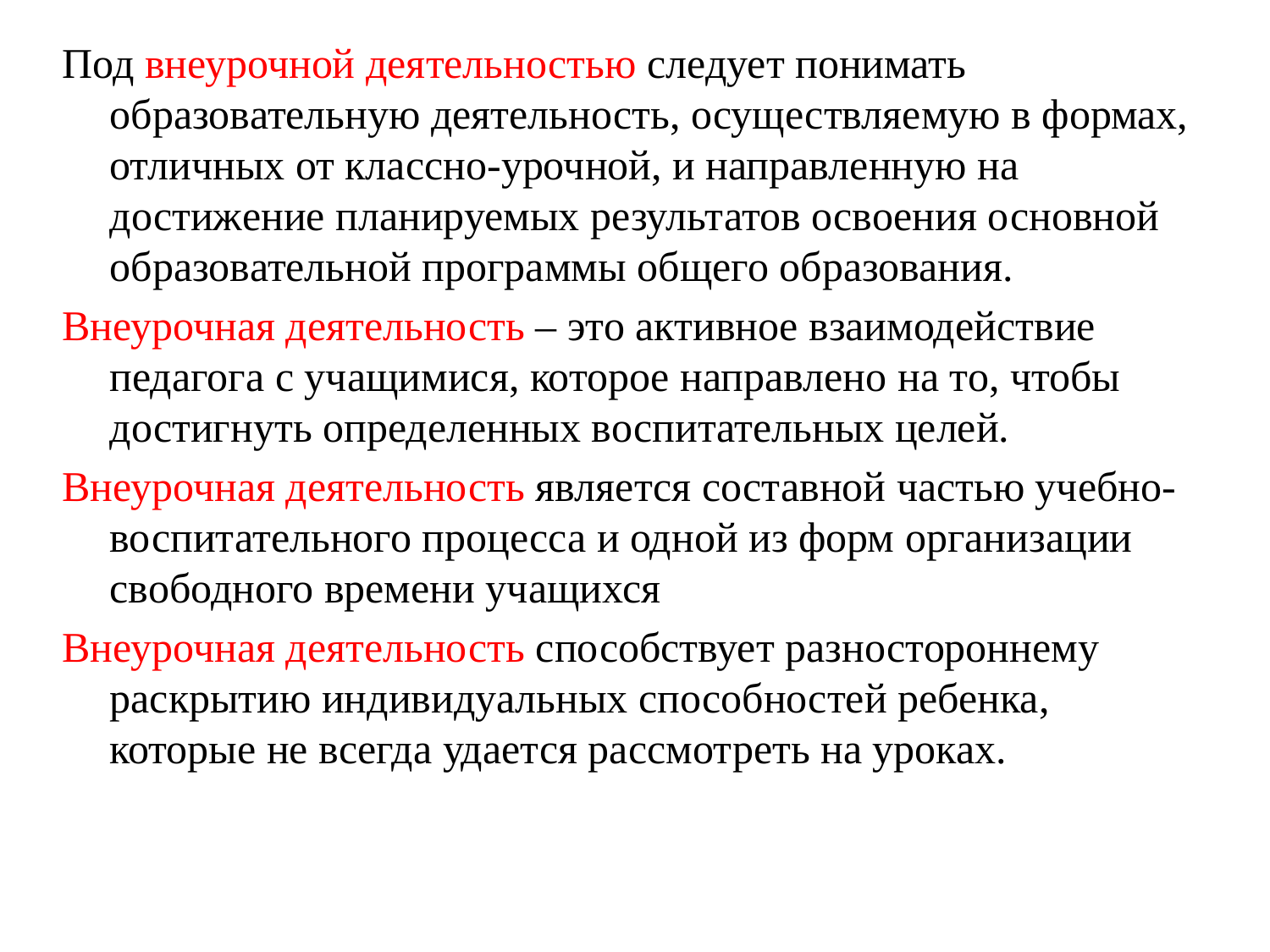

Под внеурочной деятельностью следует понимать образовательную деятельность, осуществляемую в формах, отличных от классно-урочной, и направленную на достижение планируемых результатов освоения основной образовательной программы общего образования.
Внеурочная деятельность – это активное взаимодействие педагога с учащимися, которое направлено на то, чтобы достигнуть определенных воспитательных целей.
Внеурочная деятельность является составной частью учебно-воспитательного процесса и одной из форм организации свободного времени учащихся
Внеурочная деятельность способствует разностороннему раскрытию индивидуальных способностей ребенка, которые не всегда удается рассмотреть на уроках.